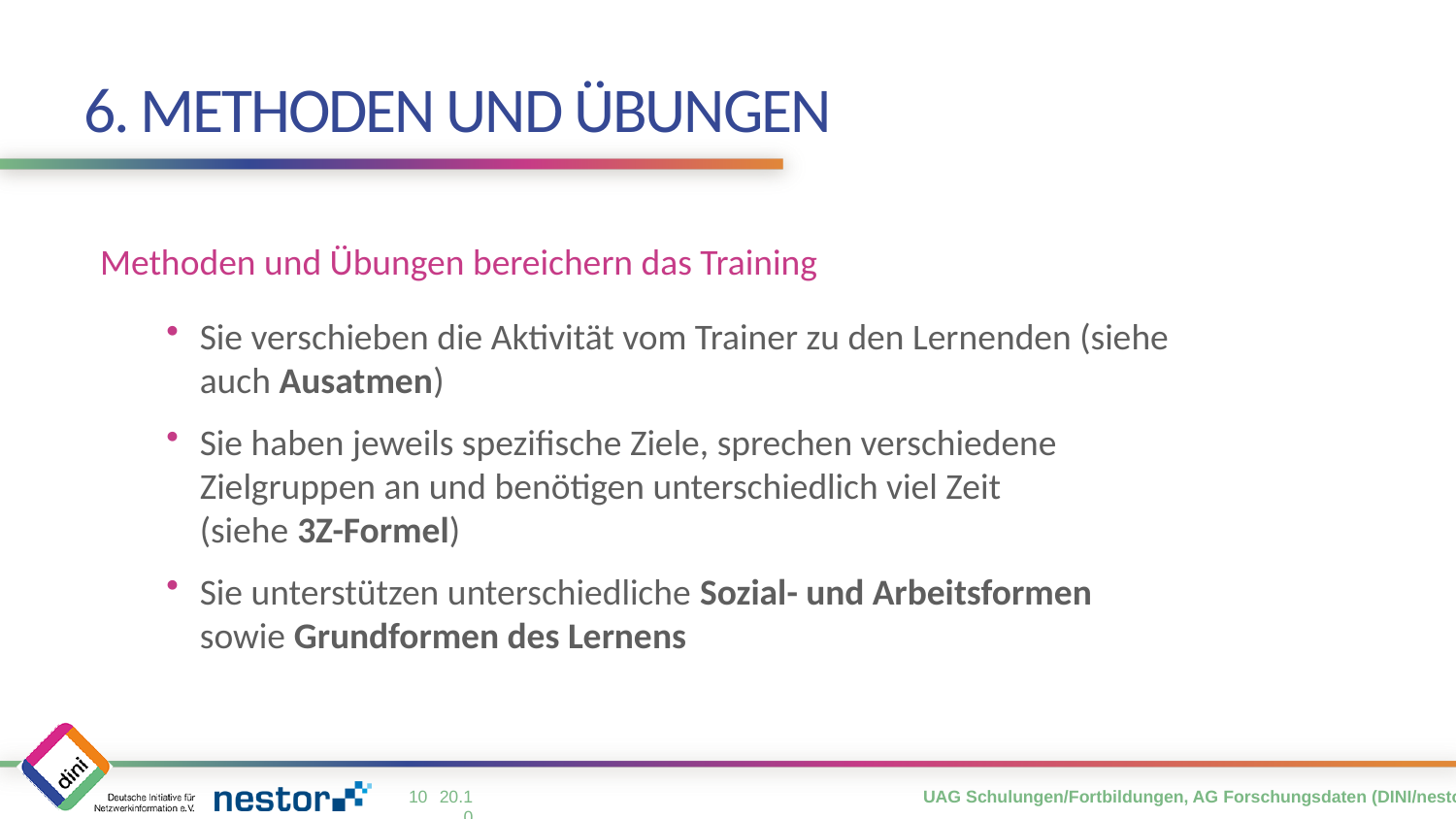

# 6. Methoden und Übungen
Methoden und Übungen bereichern das Training
Sie verschieben die Aktivität vom Trainer zu den Lernenden (siehe auch Ausatmen)
Sie haben jeweils spezifische Ziele, sprechen verschiedene Zielgruppen an und benötigen unterschiedlich viel Zeit
(siehe 3Z-Formel)
Sie unterstützen unterschiedliche Sozial- und Arbeitsformen sowie Grundformen des Lernens

10
20.10